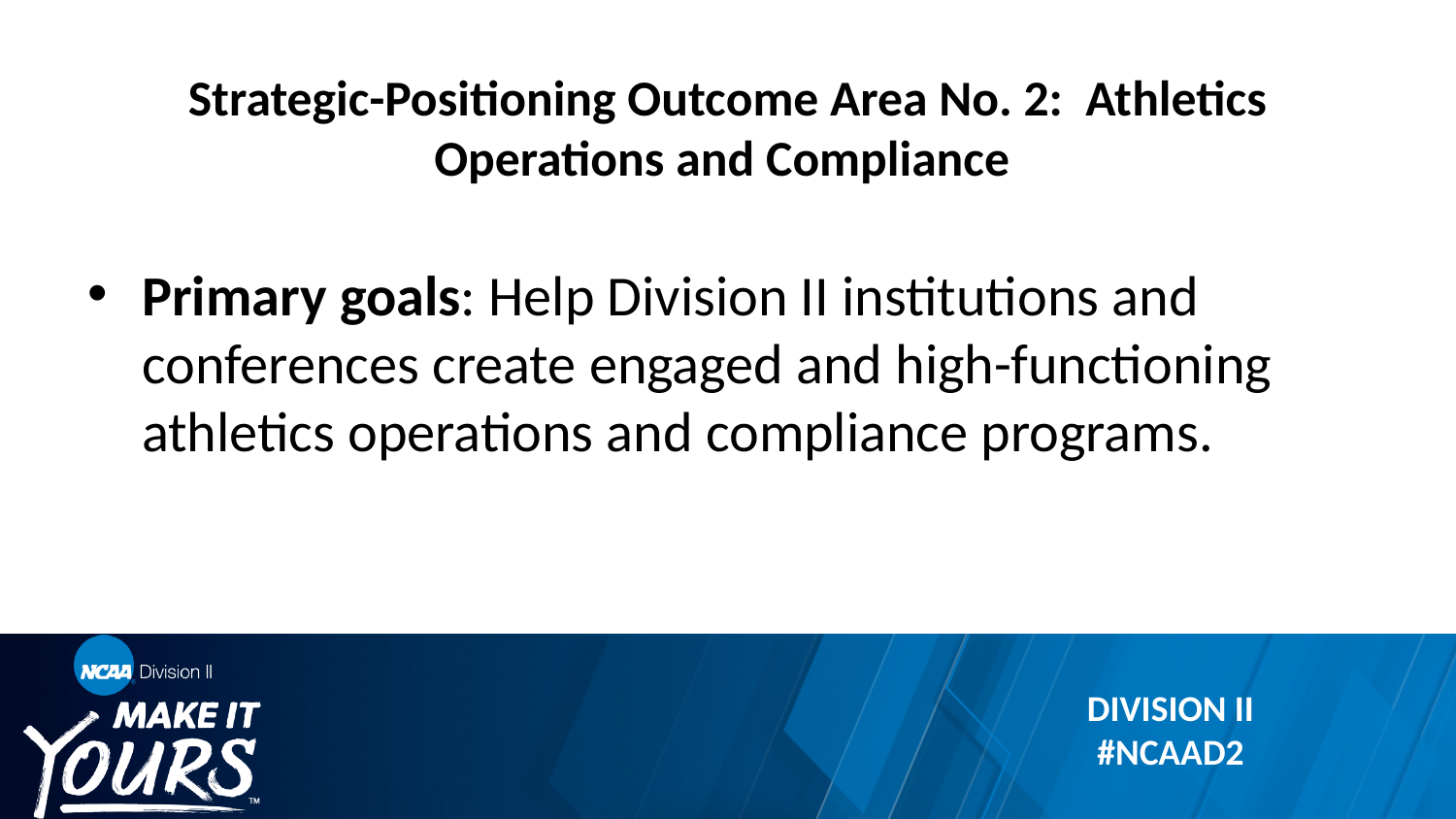

# Strategic-Positioning Outcome Area No. 2:  Athletics Operations and Compliance
Primary goals: Help Division II institutions and conferences create engaged and high-functioning athletics operations and compliance programs.